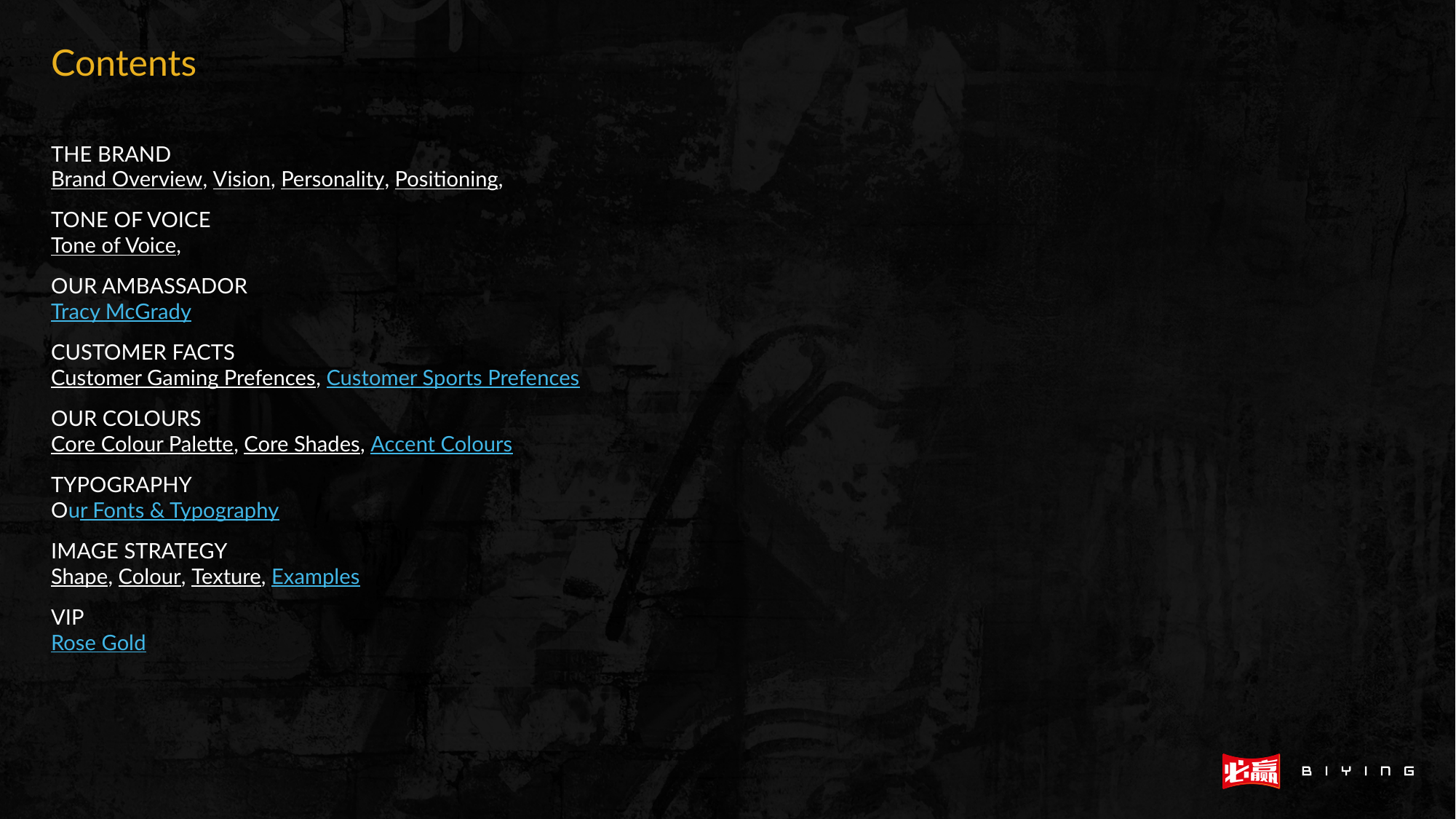

Contents
THE BRAND
Brand Overview, Vision, Personality, Positioning,
TONE OF VOICE
Tone of Voice,
OUR AMBASSADOR
Tracy McGrady
CUSTOMER FACTS
Customer Gaming Prefences, Customer Sports Prefences
OUR COLOURS
Core Colour Palette, Core Shades, Accent Colours
TYPOGRAPHY
Our Fonts & Typography
IMAGE STRATEGY
Shape, Colour, Texture, Examples
VIP
Rose Gold